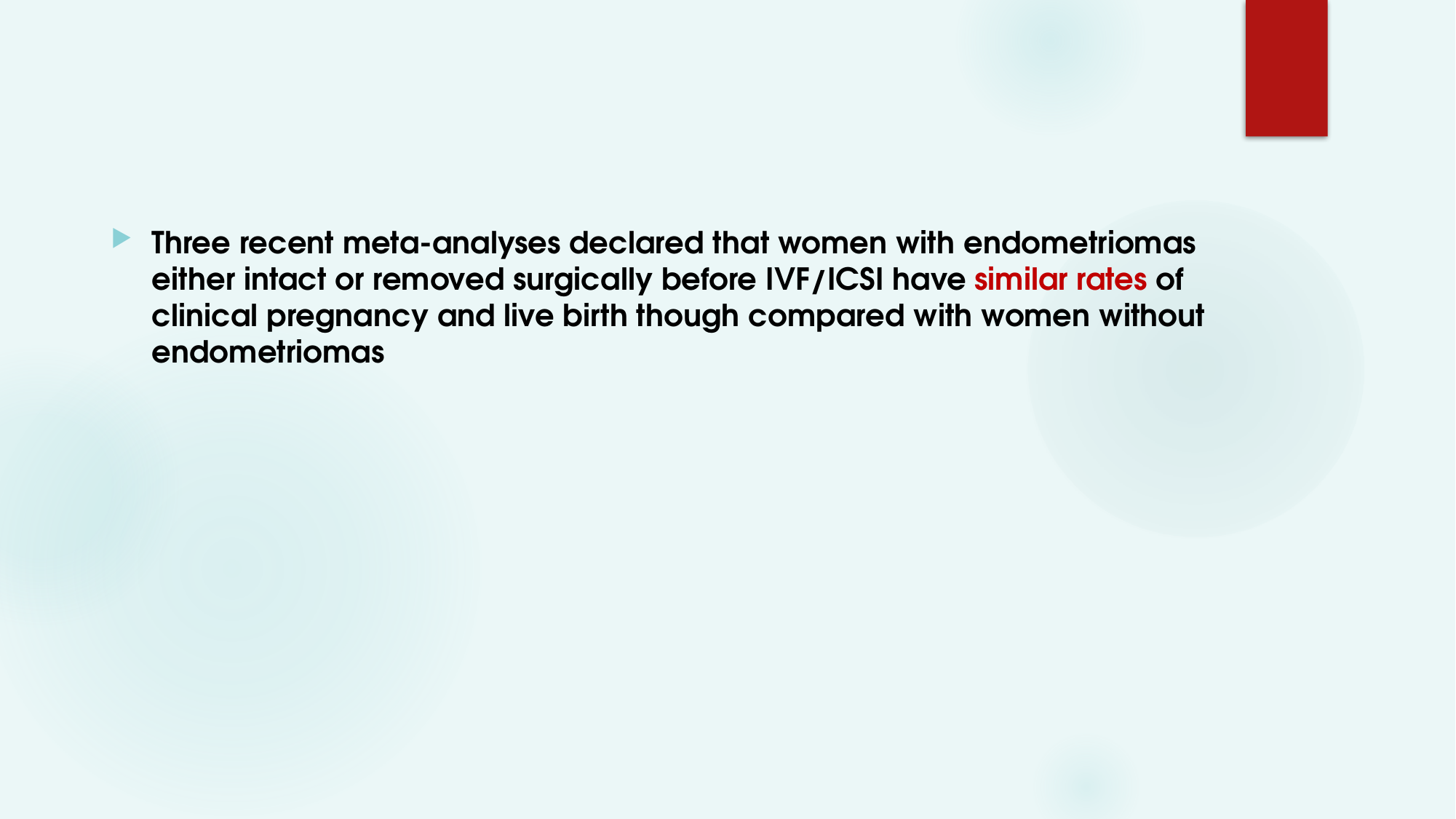

Three recent meta-analyses declared that women with endometriomas either intact or removed surgically before IVF/ICSI have similar rates of clinical pregnancy and live birth though compared with women without endometriomas